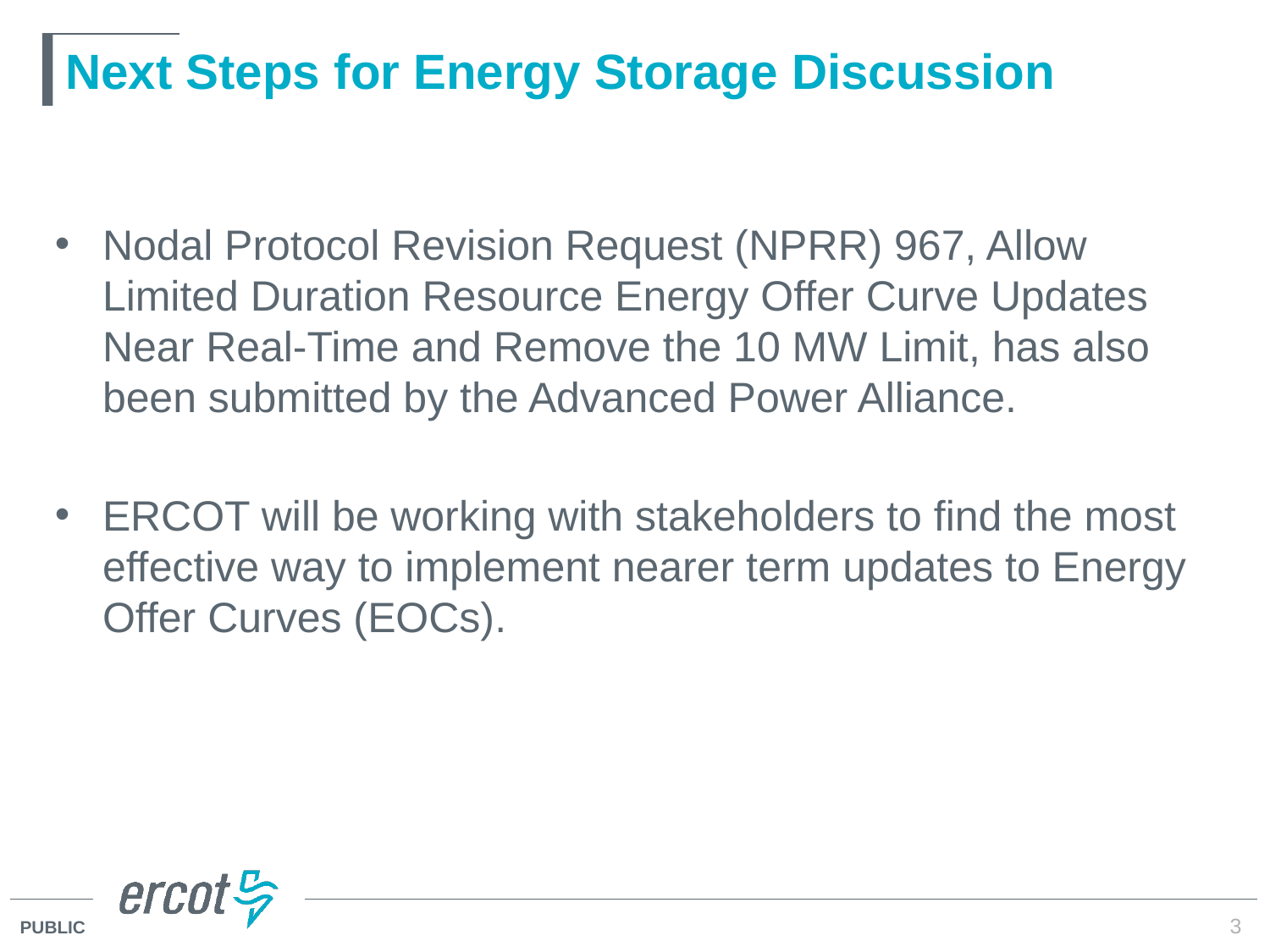

# Next Steps for Energy Storage Discussion
Nodal Protocol Revision Request (NPRR) 967, Allow Limited Duration Resource Energy Offer Curve Updates Near Real-Time and Remove the 10 MW Limit, has also been submitted by the Advanced Power Alliance.

ERCOT will be working with stakeholders to find the most effective way to implement nearer term updates to Energy Offer Curves (EOCs).

3